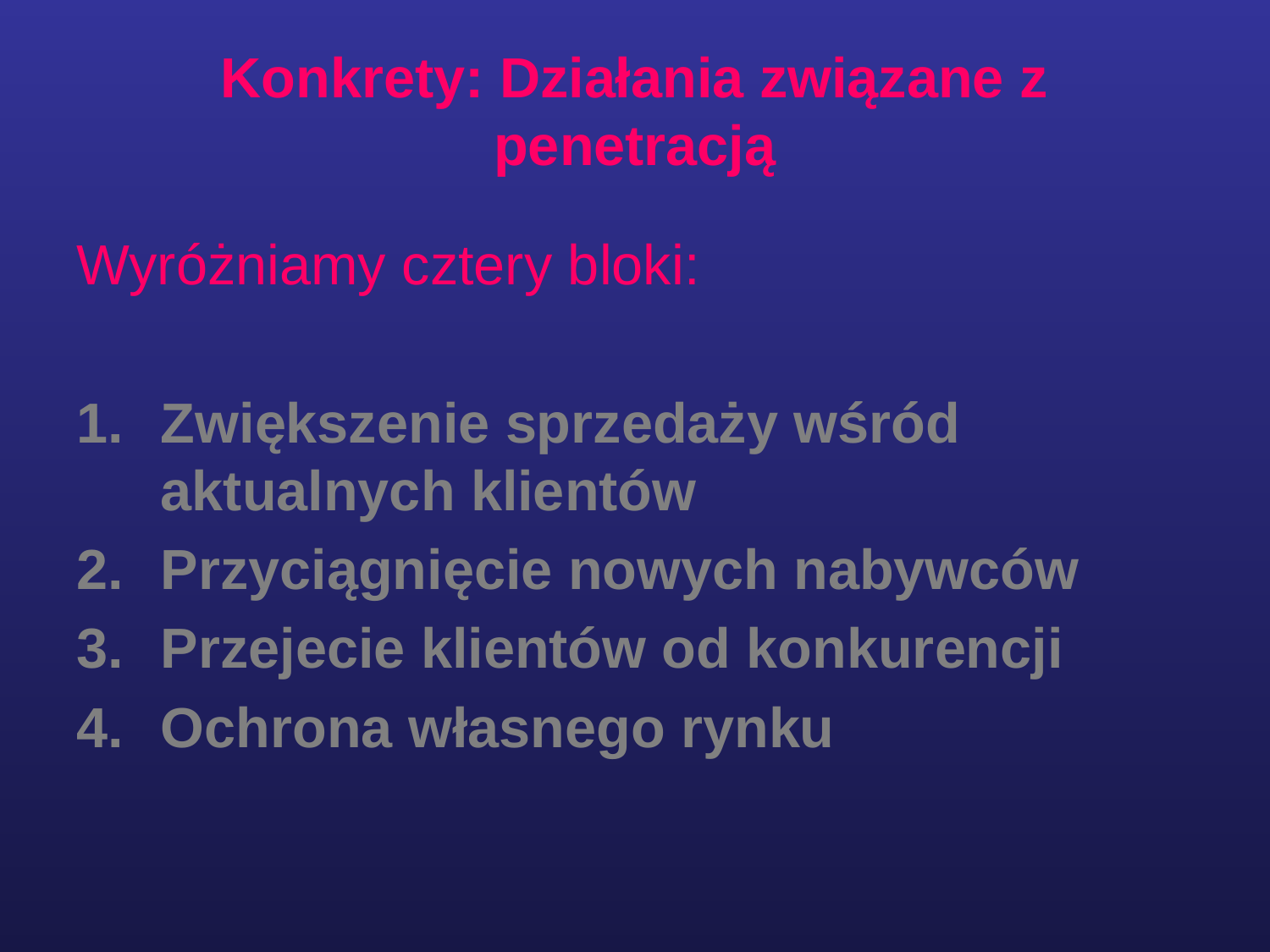

# Konkrety: Działania związane z penetracją
Wyróżniamy cztery bloki:

Zwiększenie sprzedaży wśród aktualnych klientów
Przyciągnięcie nowych nabywców
Przejecie klientów od konkurencji
Ochrona własnego rynku